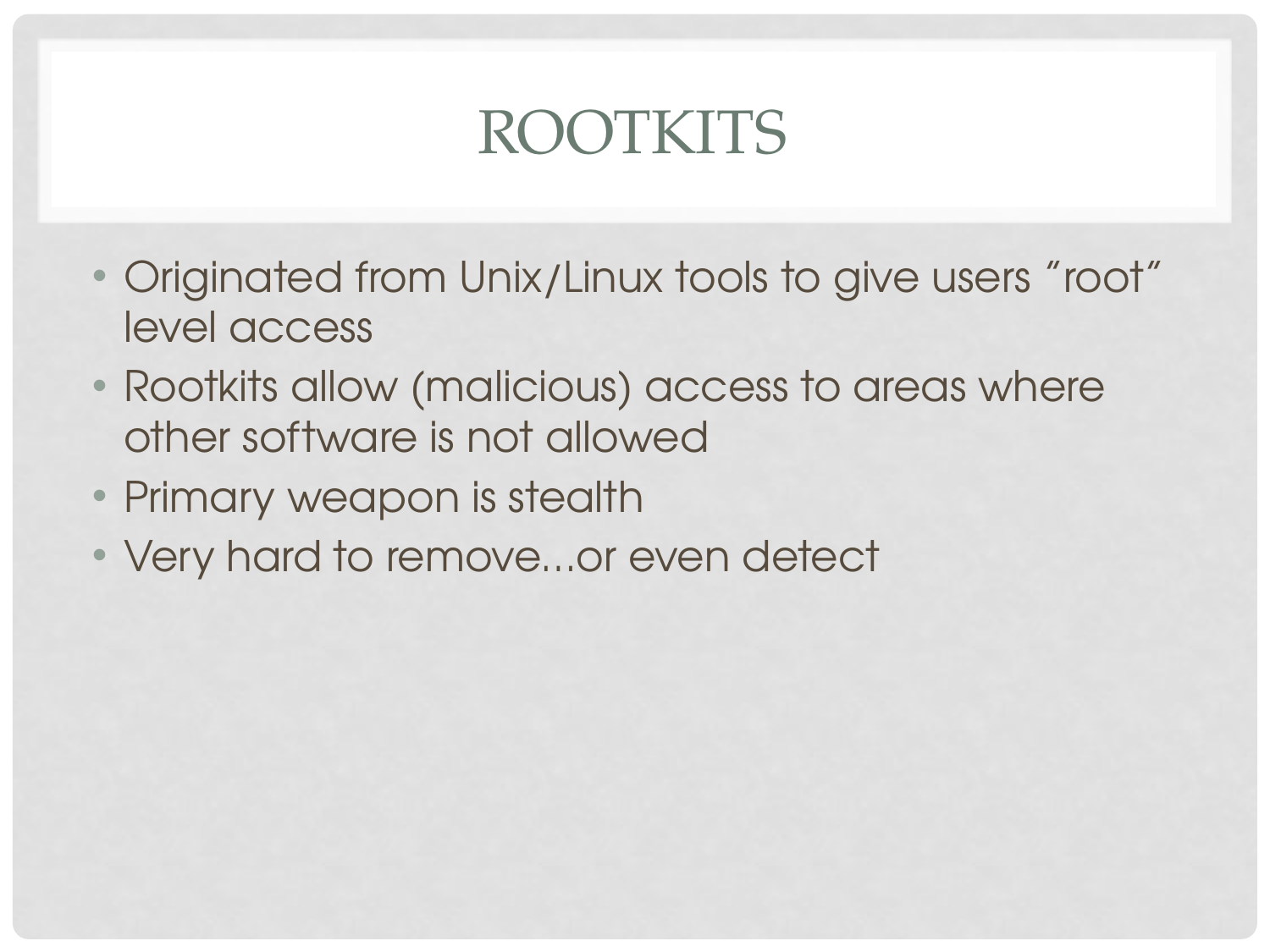

# rootkits
Originated from Unix/Linux tools to give users ”root” level access
Rootkits allow (malicious) access to areas where other software is not allowed
Primary weapon is stealth
Very hard to remove…or even detect